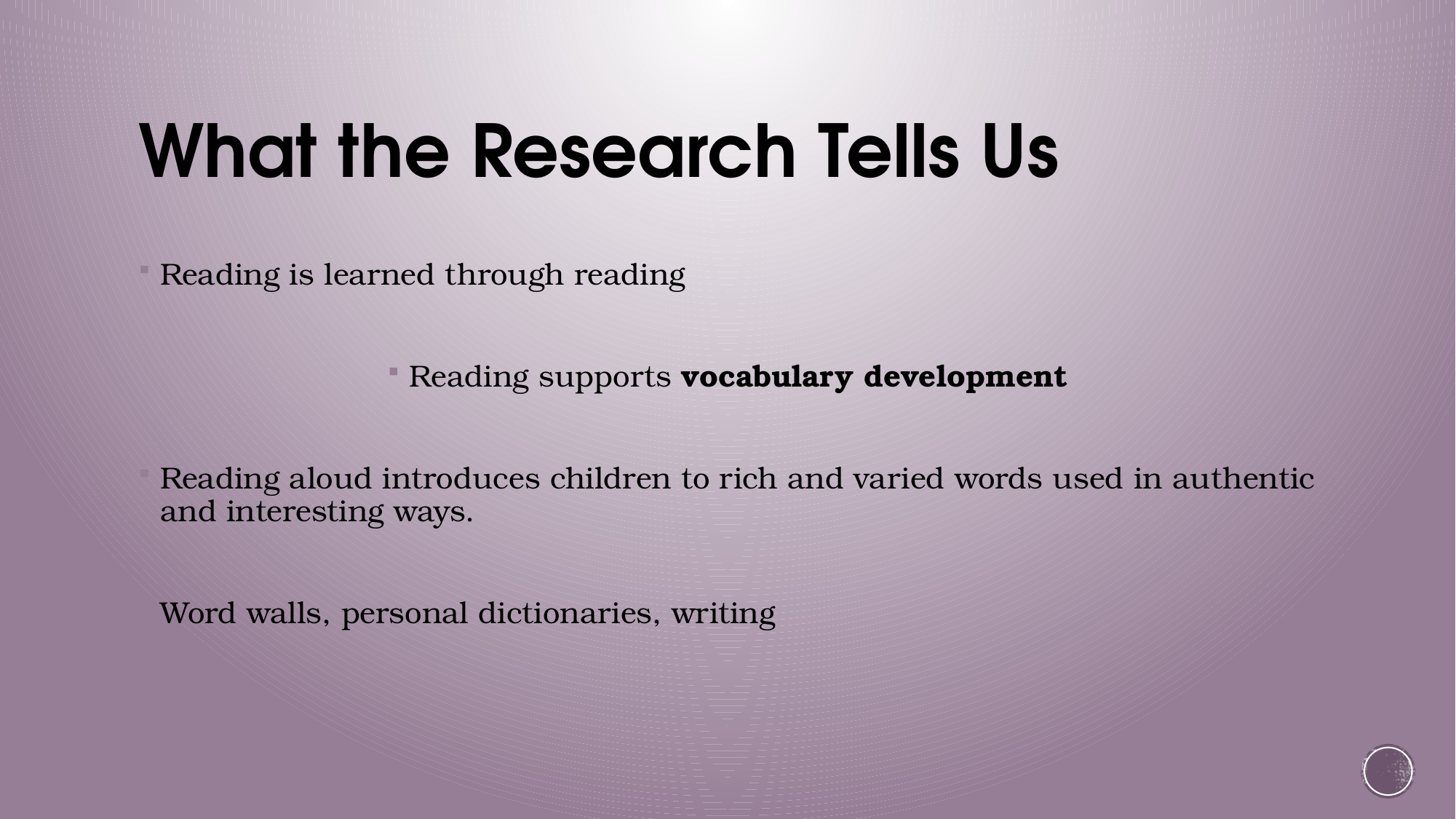

# What the Research Tells Us
Reading is learned through reading

Reading supports vocabulary development

Reading aloud introduces children to rich and varied words used in authentic and interesting ways.

Word walls, personal dictionaries, writing